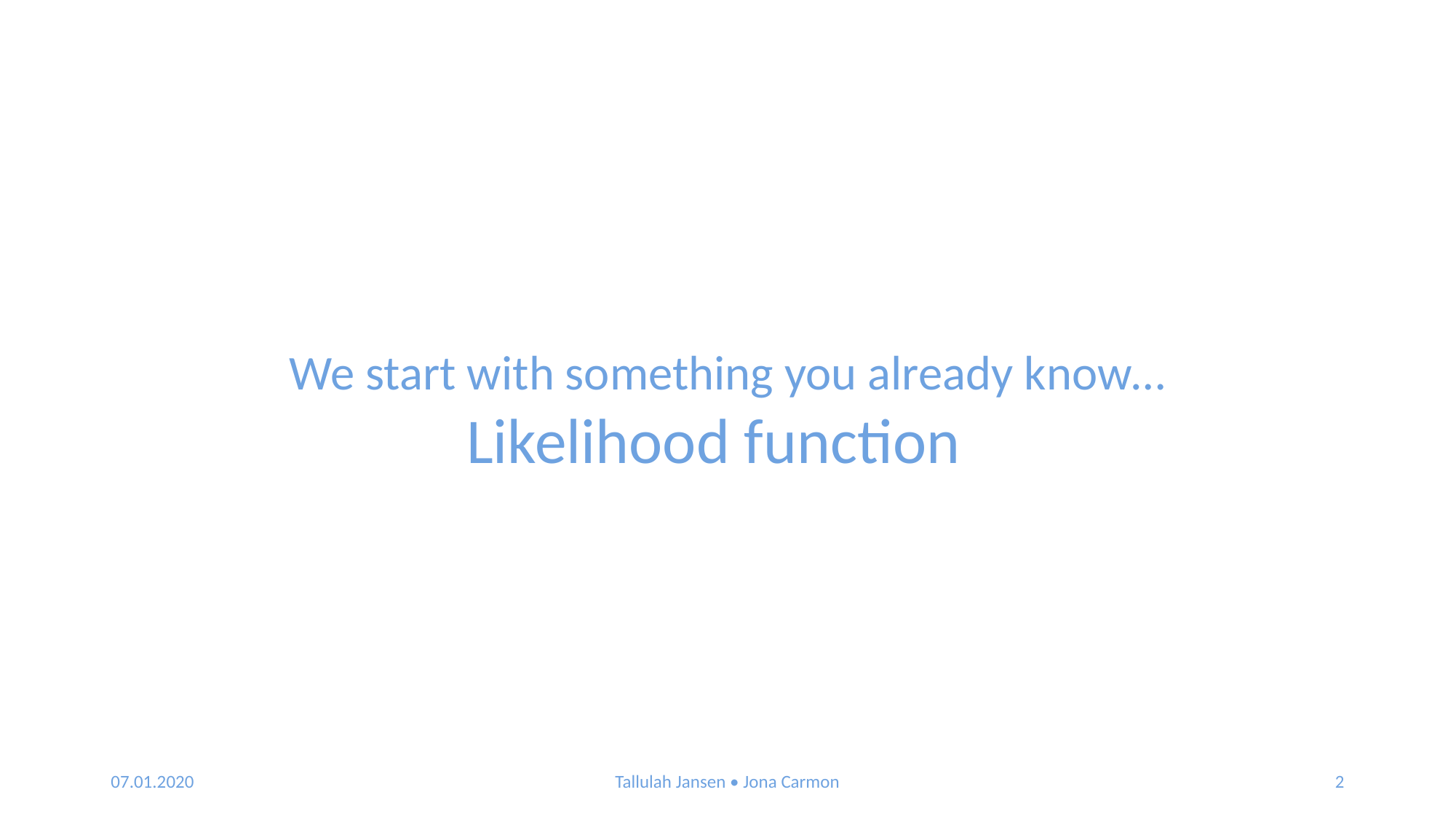

We start with something you already know…
Likelihood function
07.01.2020
Tallulah Jansen • Jona Carmon
2